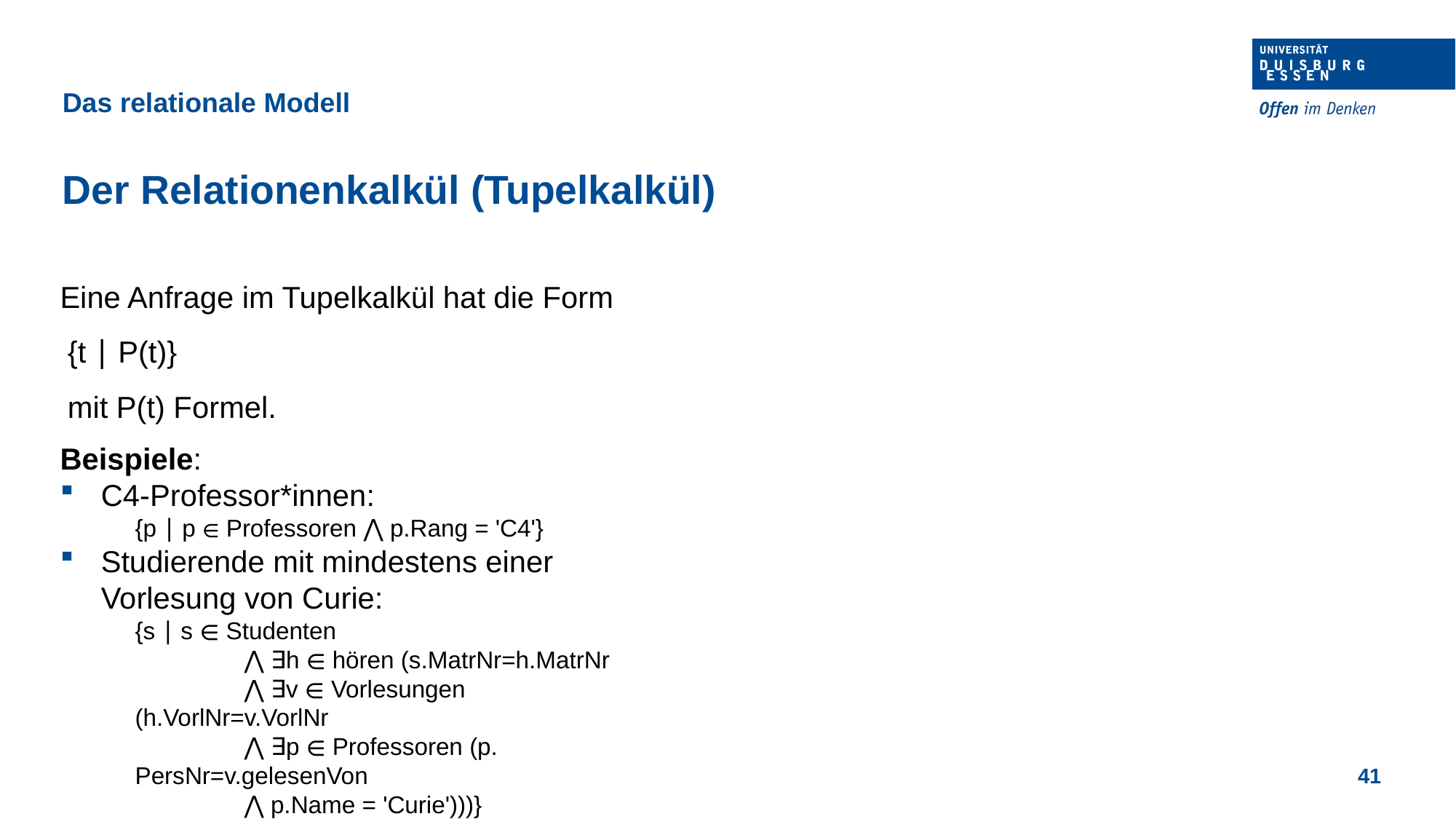

Das relationale Modell
Der Relationenkalkül (Tupelkalkül)
Eine Anfrage im Tupelkalkül hat die Form
{t ∣ P(t)}
mit P(t) Formel.
Beispiele:
C4-Professor*innen:
{p ∣ p ∈ Professoren ⋀ p.Rang = 'C4'}
Studierende mit mindestens einer Vorlesung von Curie:
{s ∣ s ∈ Studenten
	⋀ ∃h ∈ hören (s.MatrNr=h.MatrNr
	⋀ ∃v ∈ Vorlesungen (h.VorlNr=v.VorlNr
	⋀ ∃p ∈ Professoren (p. PersNr=v.gelesenVon
	⋀ p.Name = 'Curie')))}

41